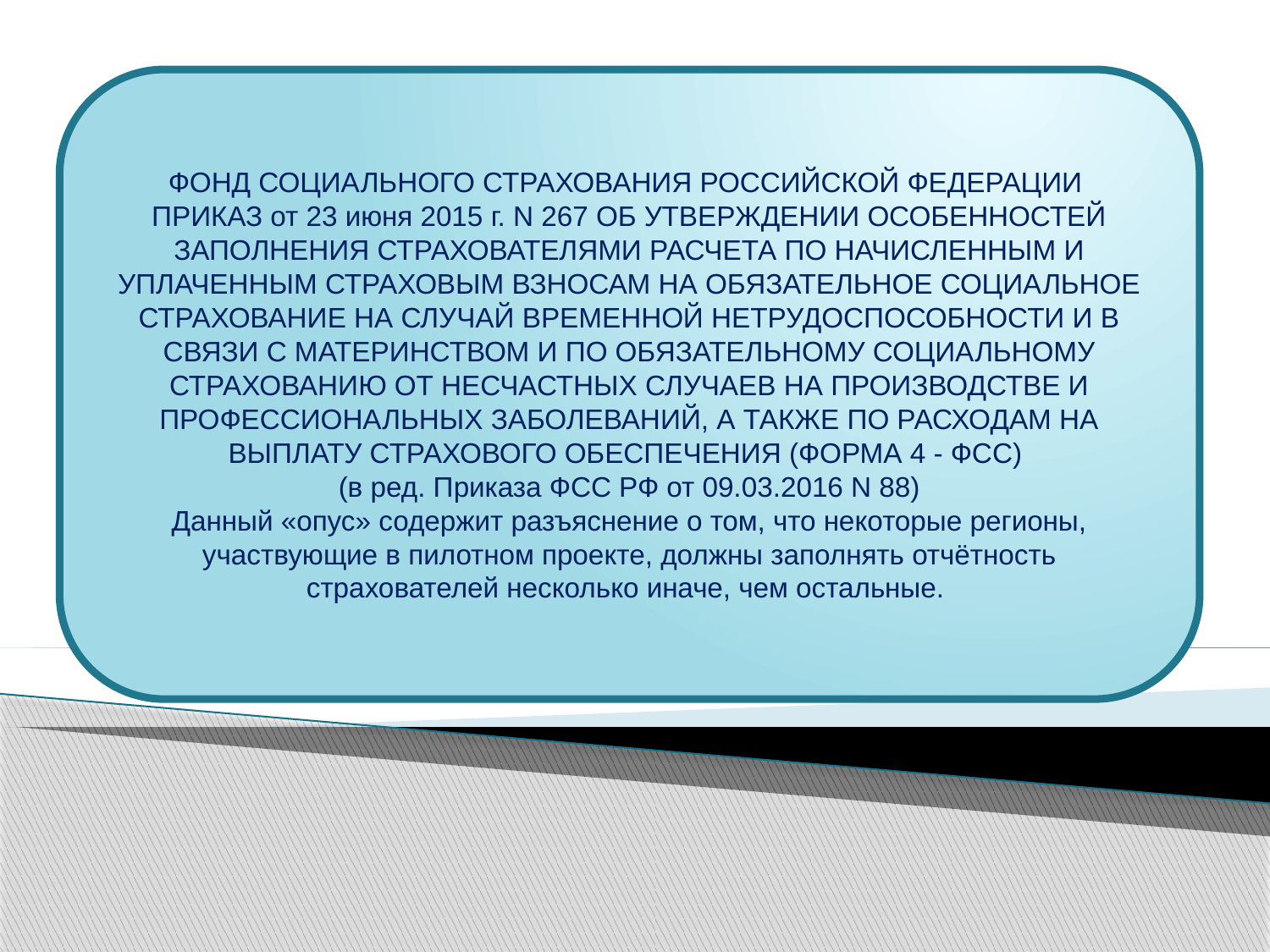

ФОНД СОЦИАЛЬНОГО СТРАХОВАНИЯ РОССИЙСКОЙ ФЕДЕРАЦИИ
ПРИКАЗ от 23 июня 2015 г. N 267 ОБ УТВЕРЖДЕНИИ ОСОБЕННОСТЕЙ ЗАПОЛНЕНИЯ СТРАХОВАТЕЛЯМИ РАСЧЕТА ПО НАЧИСЛЕННЫМ И УПЛАЧЕННЫМ СТРАХОВЫМ ВЗНОСАМ НА ОБЯЗАТЕЛЬНОЕ СОЦИАЛЬНОЕ СТРАХОВАНИЕ НА СЛУЧАЙ ВРЕМЕННОЙ НЕТРУДОСПОСОБНОСТИ И В СВЯЗИ С МАТЕРИНСТВОМ И ПО ОБЯЗАТЕЛЬНОМУ СОЦИАЛЬНОМУ СТРАХОВАНИЮ ОТ НЕСЧАСТНЫХ СЛУЧАЕВ НА ПРОИЗВОДСТВЕ И ПРОФЕССИОНАЛЬНЫХ ЗАБОЛЕВАНИЙ, А ТАКЖЕ ПО РАСХОДАМ НА ВЫПЛАТУ СТРАХОВОГО ОБЕСПЕЧЕНИЯ (ФОРМА 4 - ФСС)
(в ред. Приказа ФСС РФ от 09.03.2016 N 88)
Данный «опус» содержит разъяснение о том, что некоторые регионы, участвующие в пилотном проекте, должны заполнять отчётность страхователей несколько иначе, чем остальные.